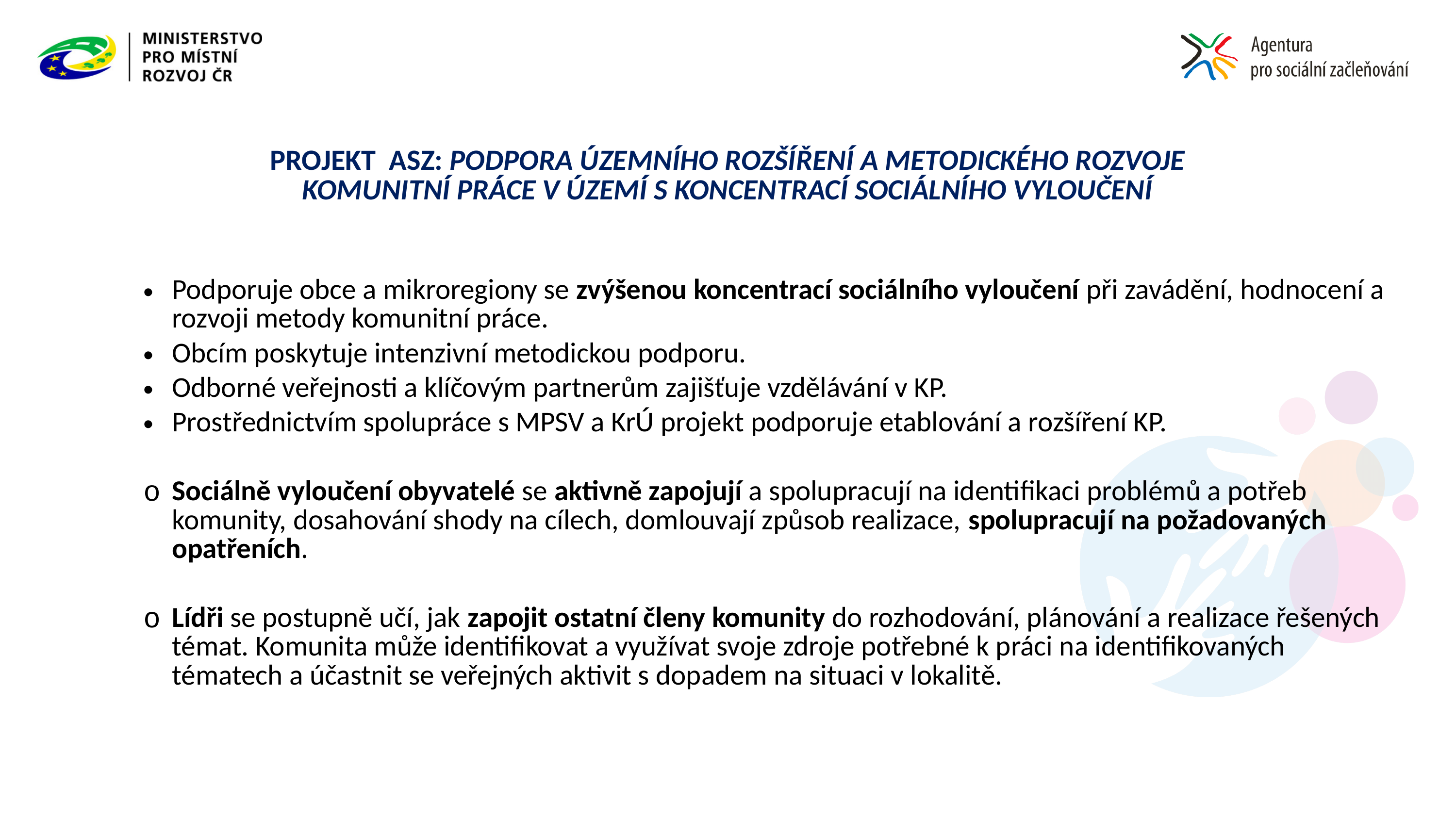

# PROJEKT  ASZ: PODPORA ÚZEMNÍHO ROZŠÍŘENÍ A METODICKÉHO ROZVOJE KOMUNITNÍ PRÁCE V ÚZEMÍ S KONCENTRACÍ SOCIÁLNÍHO VYLOUČENÍ
Podporuje obce a mikroregiony se zvýšenou koncentrací sociálního vyloučení při zavádění, hodnocení a rozvoji metody komunitní práce.
Obcím poskytuje intenzivní metodickou podporu.
Odborné veřejnosti a klíčovým partnerům zajišťuje vzdělávání v KP.
Prostřednictvím spolupráce s MPSV a KrÚ projekt podporuje etablování a rozšíření KP.

Sociálně vyloučení obyvatelé se aktivně zapojují a spolupracují na identifikaci problémů a potřeb komunity, dosahování shody na cílech, domlouvají způsob realizace, spolupracují na požadovaných opatřeních.

Lídři se postupně učí, jak zapojit ostatní členy komunity do rozhodování, plánování a realizace řešených témat. Komunita může identifikovat a využívat svoje zdroje potřebné k práci na identifikovaných tématech a účastnit se veřejných aktivit s dopadem na situaci v lokalitě.